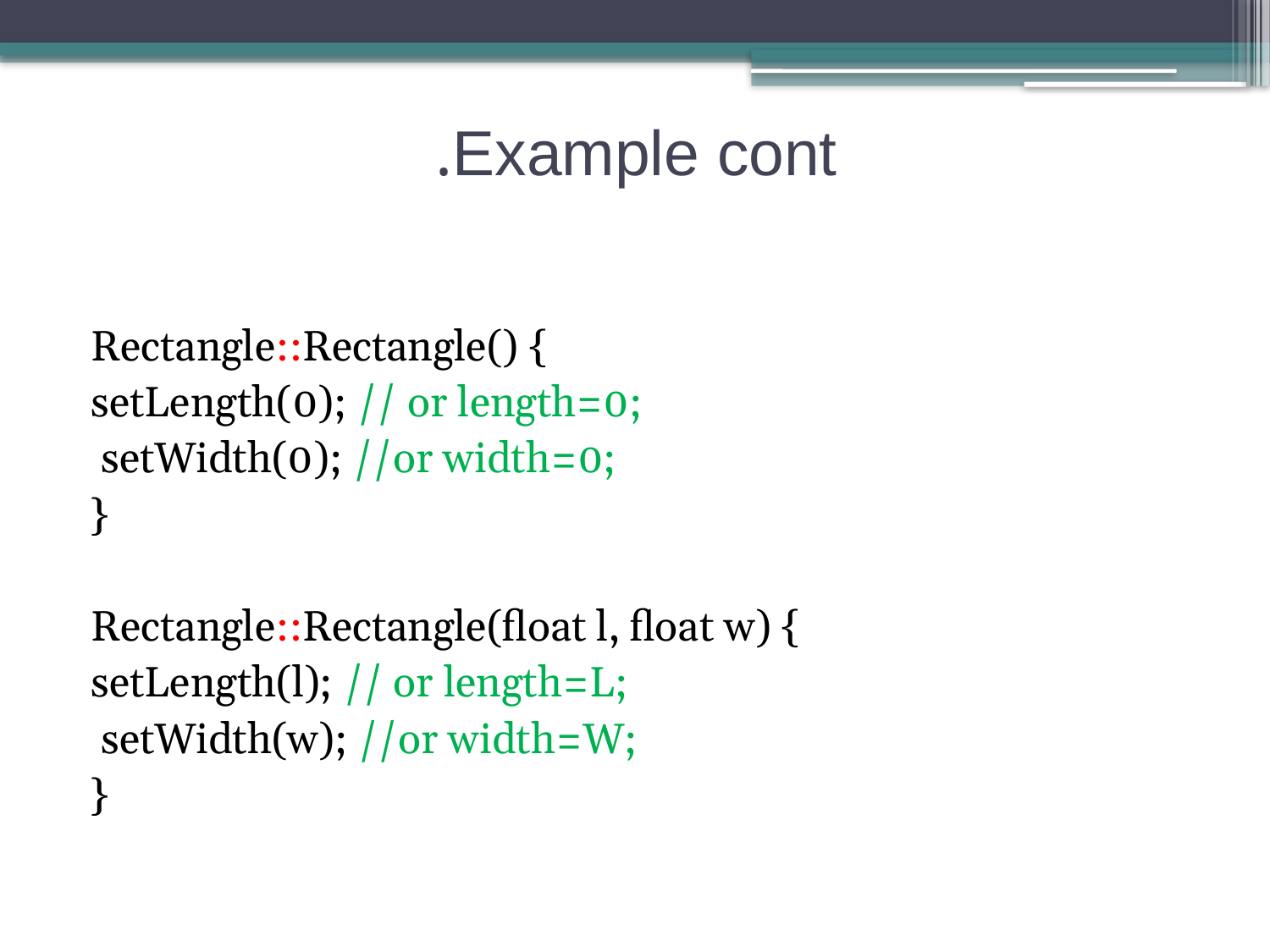

# Example cont.
Rectangle::Rectangle() {
setLength(0); // or length=0;
 setWidth(0); //or width=0;
}

Rectangle::Rectangle(float l, float w) {
setLength(l); // or length=L;
 setWidth(w); //or width=W;
}

30